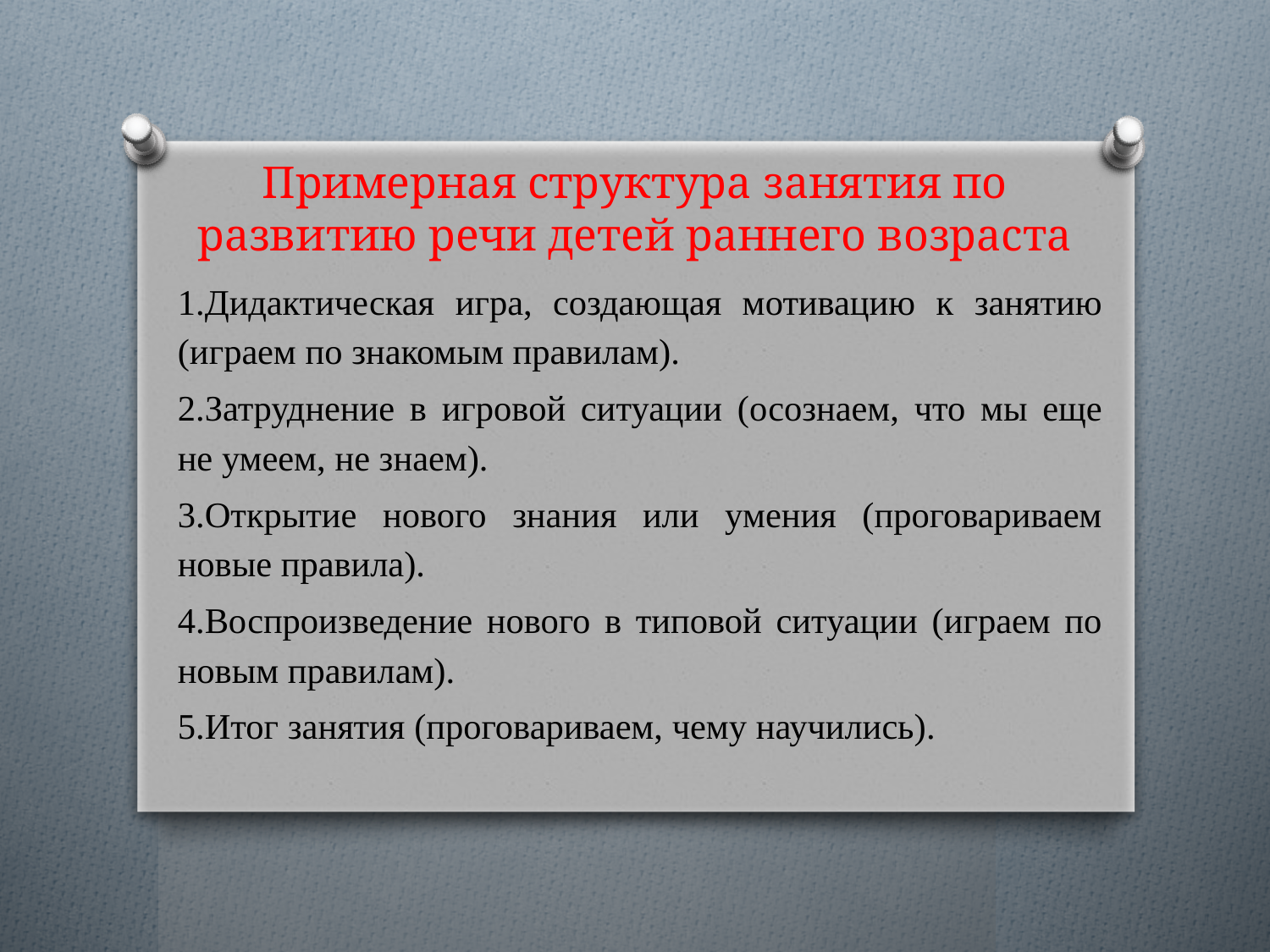

# Примерная структура занятия по развитию речи детей раннего возраста
1.Дидактическая игра, создающая мотивацию к занятию (играем по знакомым правилам).
2.Затруднение в игровой ситуации (осознаем, что мы еще не умеем, не знаем).
3.Открытие нового знания или умения (проговариваем новые правила).
4.Воспроизведение нового в типовой ситуации (играем по новым правилам).
5.Итог занятия (проговариваем, чему научились).